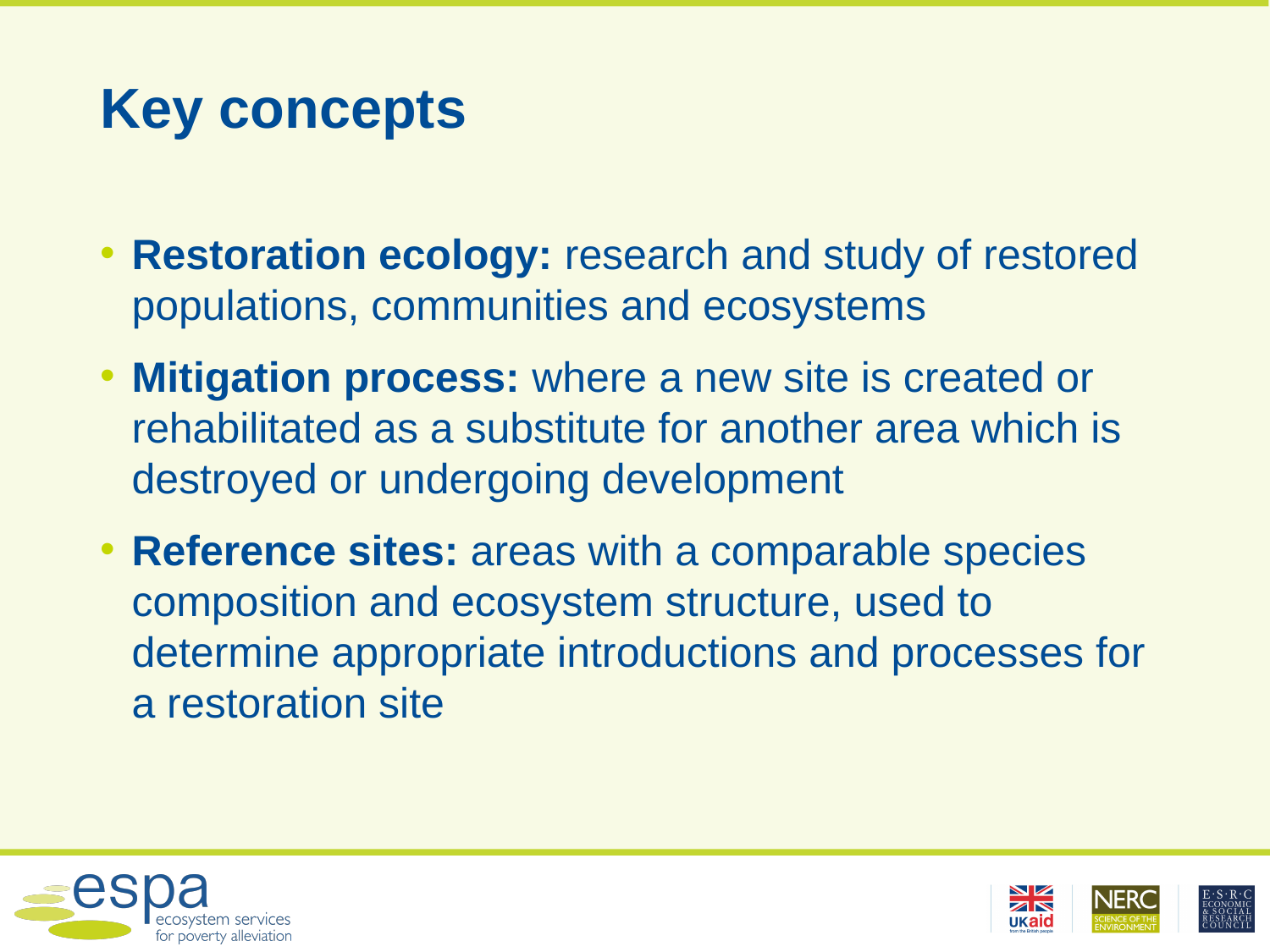

# Key concepts
Restoration ecology: research and study of restored populations, communities and ecosystems
Mitigation process: where a new site is created or rehabilitated as a substitute for another area which is destroyed or undergoing development
Reference sites: areas with a comparable species composition and ecosystem structure, used to determine appropriate introductions and processes for a restoration site